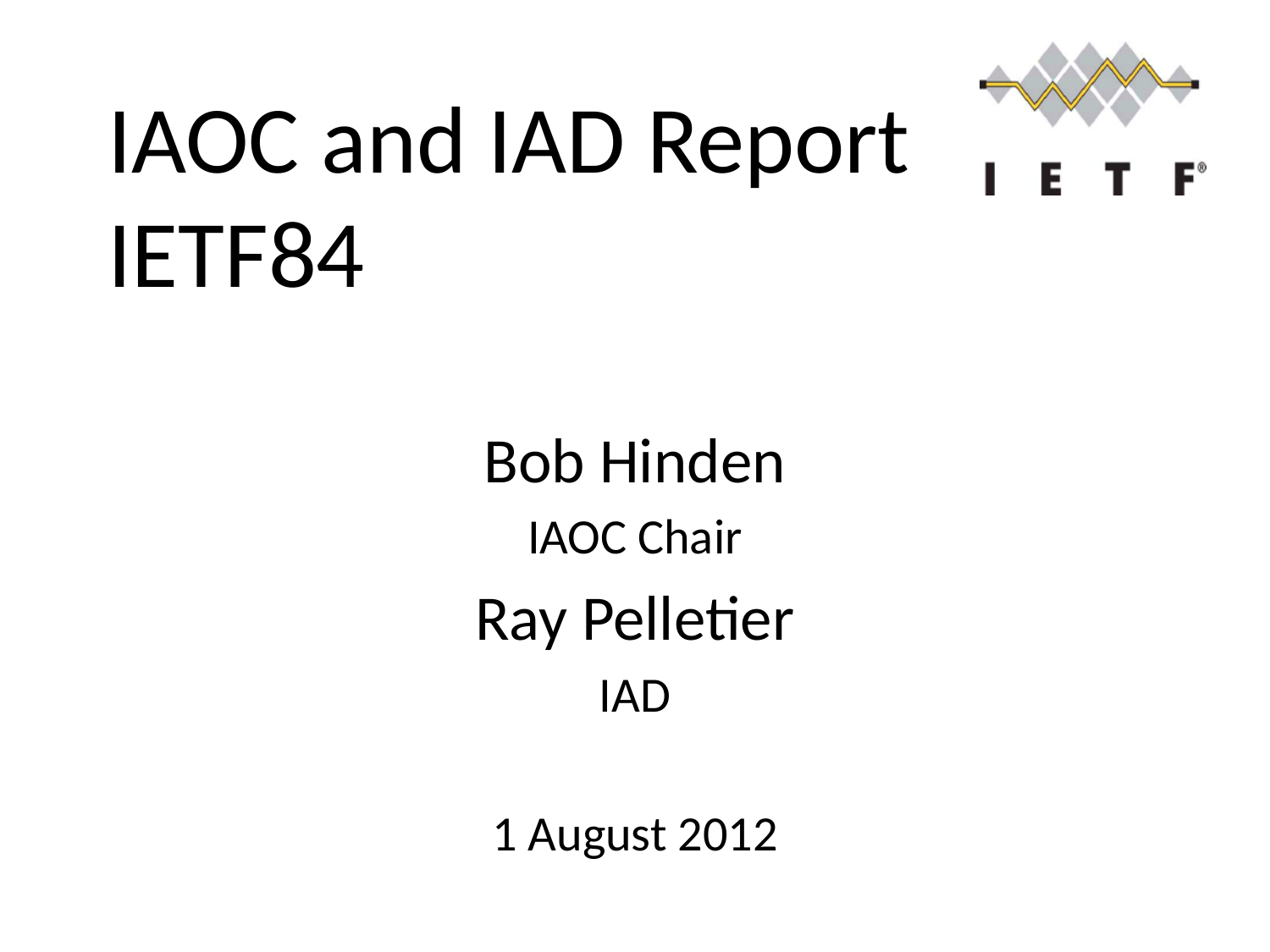

# IAOC and IAD Report IETF84
Bob Hinden
IAOC Chair
Ray Pelletier
IAD

1 August 2012